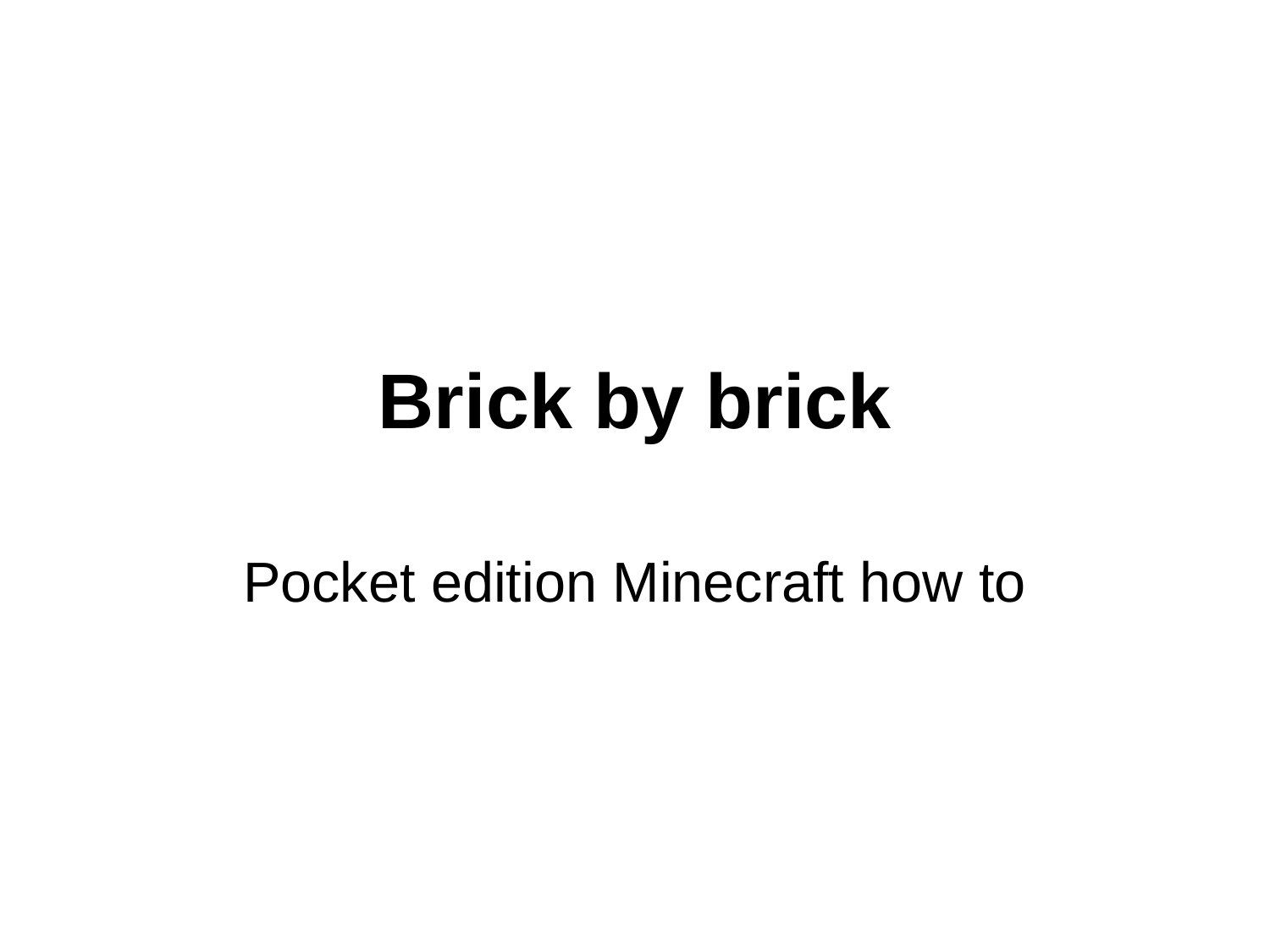

# Brick by brick
Pocket edition Minecraft how to